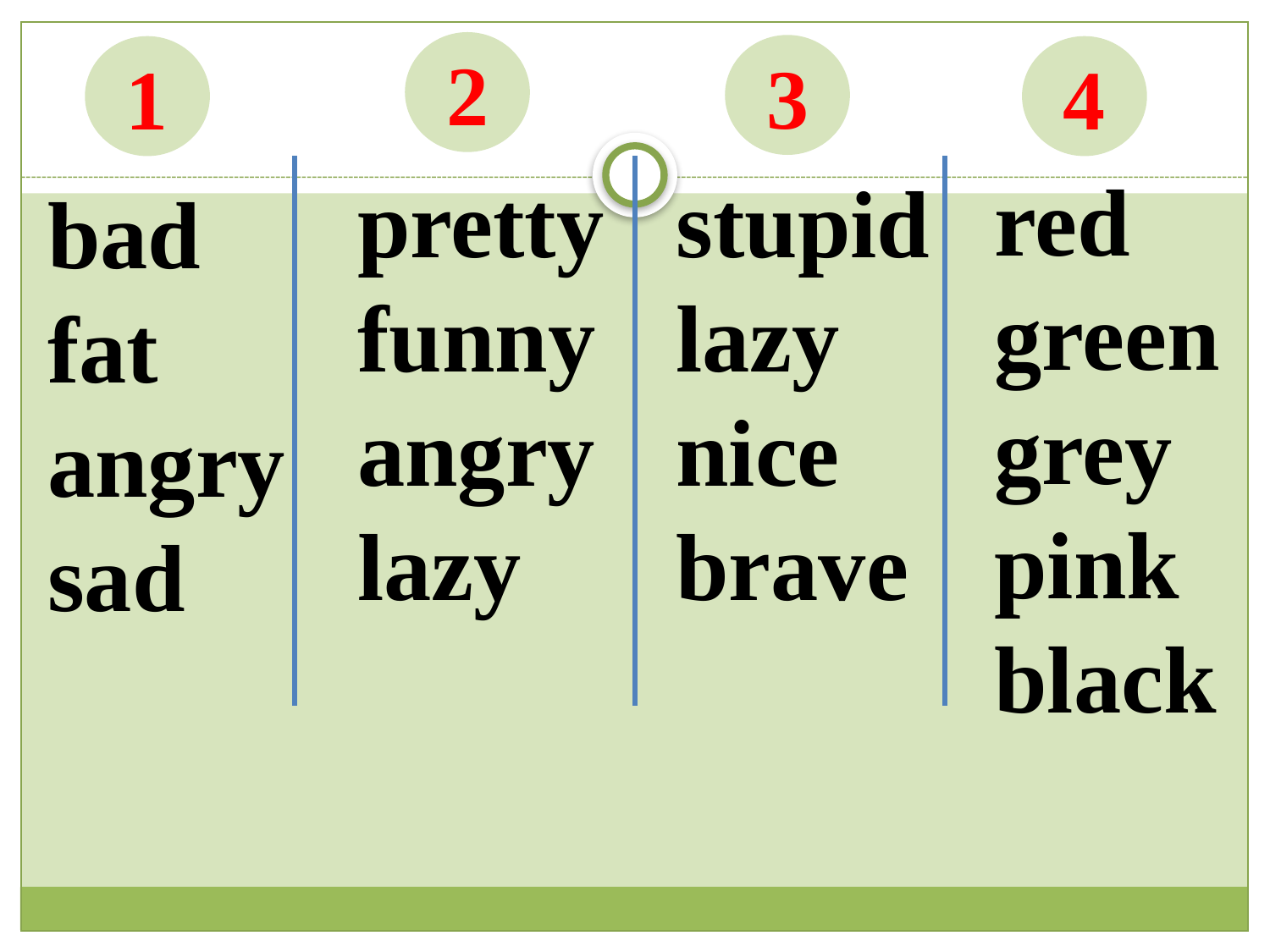

2
3
1
4
red
green
grey
pink
black
pretty funny angry
lazy
stupid
lazy
nice
brave
bad
fat
angry
sad